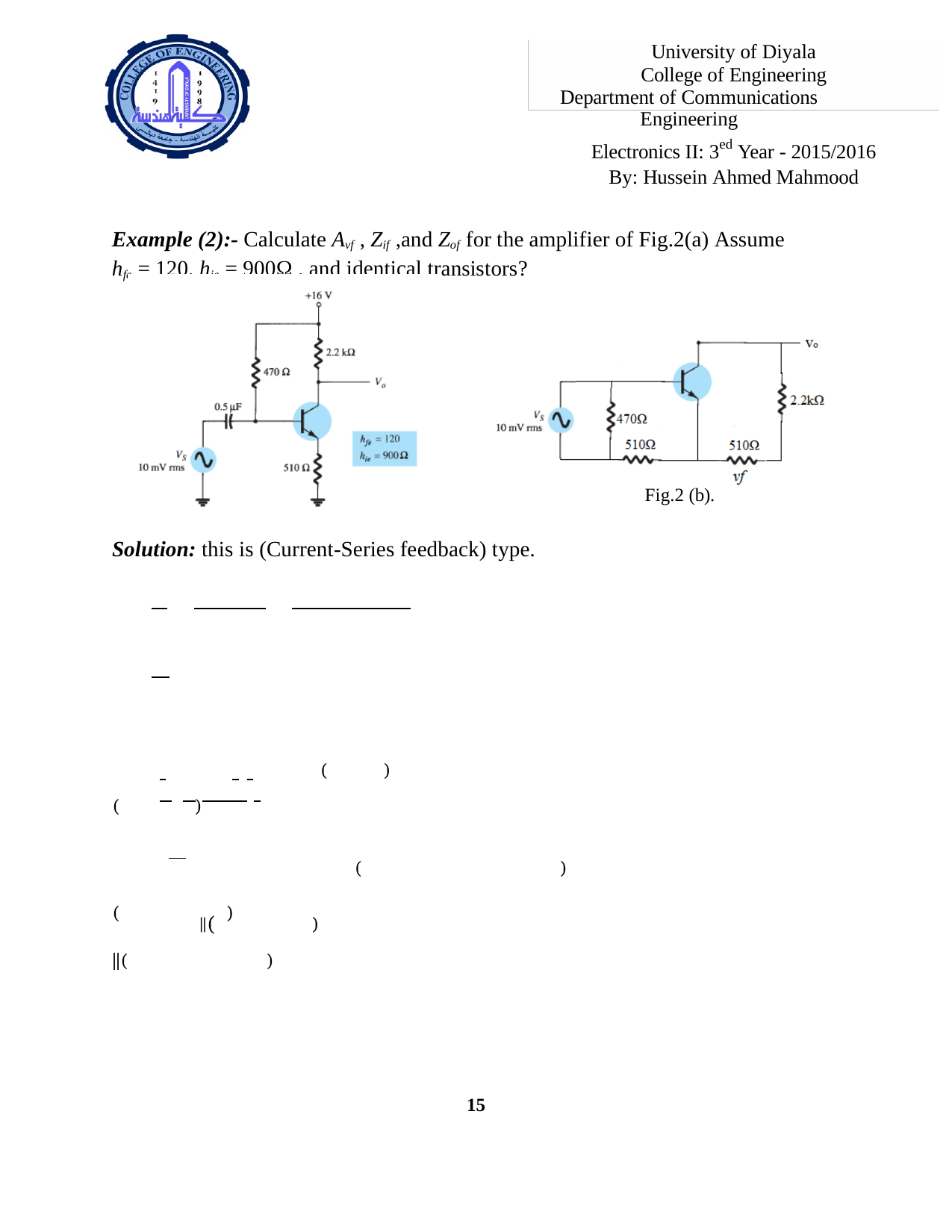

University of Diyala College of Engineering
Department of Communications Engineering
Electronics II: 3ed Year - 2015/2016 By: Hussein Ahmed Mahmood

Example (2):- Calculate Avf  , Zif  ,and Zof  for the amplifier of Fig.2(a) Assume
hfe  = 120, hie  = 900Ω , and identical transistors?

Fig.2 (b).

Solution: this is (Current-Series feedback) type.

                 (    )(      )

                     (          	)(          )

         ‖(          )       ‖(           )

15